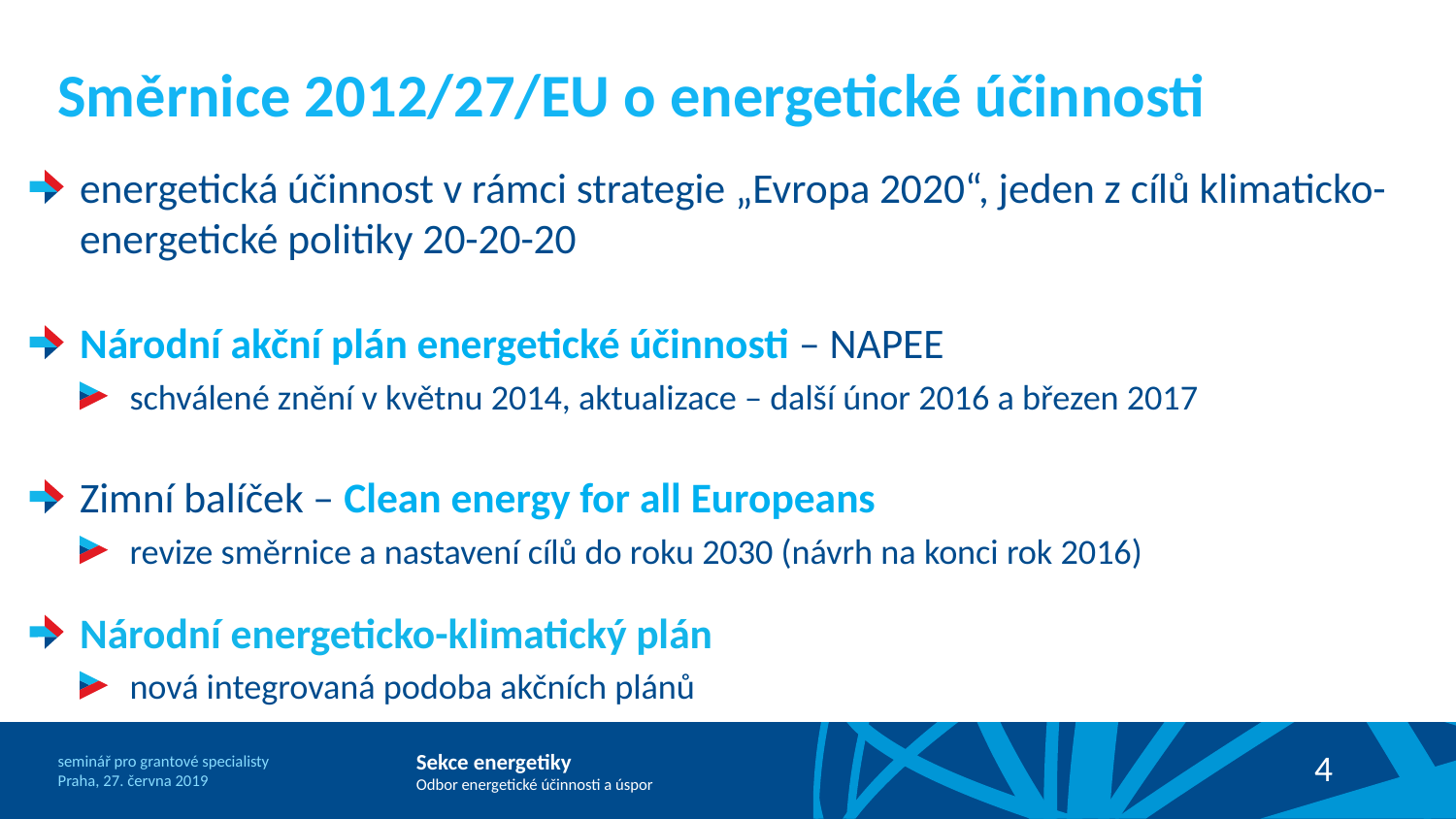

# Směrnice 2012/27/EU o energetické účinnosti
energetická účinnost v rámci strategie „Evropa 2020“, jeden z cílů klimaticko-energetické politiky 20-20-20

Národní akční plán energetické účinnosti – NAPEE
schválené znění v květnu 2014, aktualizace – další únor 2016 a březen 2017

Zimní balíček – Clean energy for all Europeans
revize směrnice a nastavení cílů do roku 2030 (návrh na konci rok 2016)

Národní energeticko-klimatický plán
nová integrovaná podoba akčních plánů